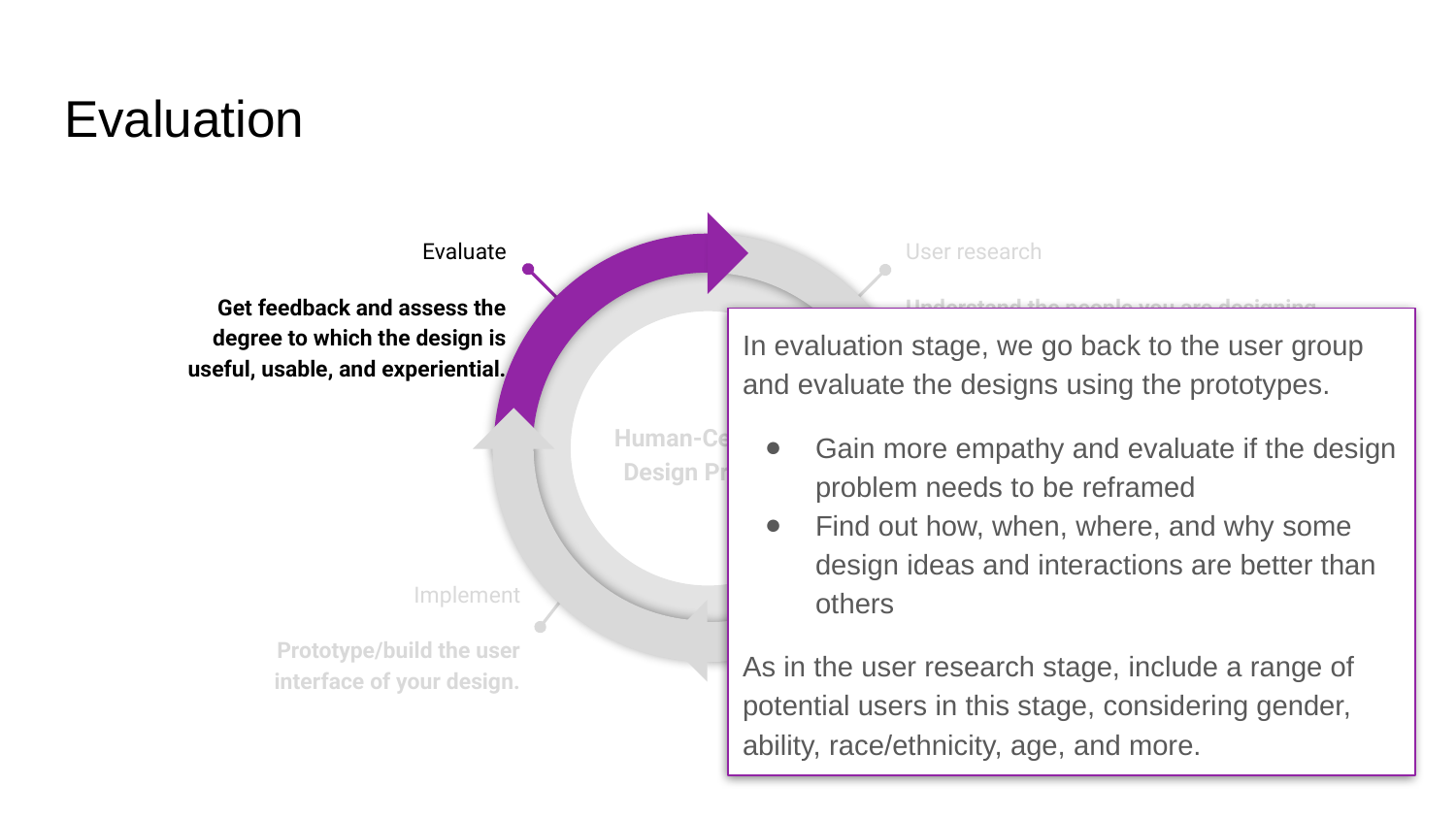

# Evaluation
Evaluate

Get feedback and assess the degree to which the design is useful, usable, and experiential.
User research

Understand the people you are designing for, their needs and experiences.

In evaluation stage, we go back to the user group and evaluate the designs using the prototypes.
Gain more empathy and evaluate if the design problem needs to be reframed
Find out how, when, where, and why some design ideas and interactions are better than others
As in the user research stage, include a range of potential users in this stage, considering gender, ability, race/ethnicity, age, and more.
Human-Centered Design Process

Implement

Prototype/build the user interface of your design.
Design

Envision creative solutions that respond to users’ needs and offer positive experiences.